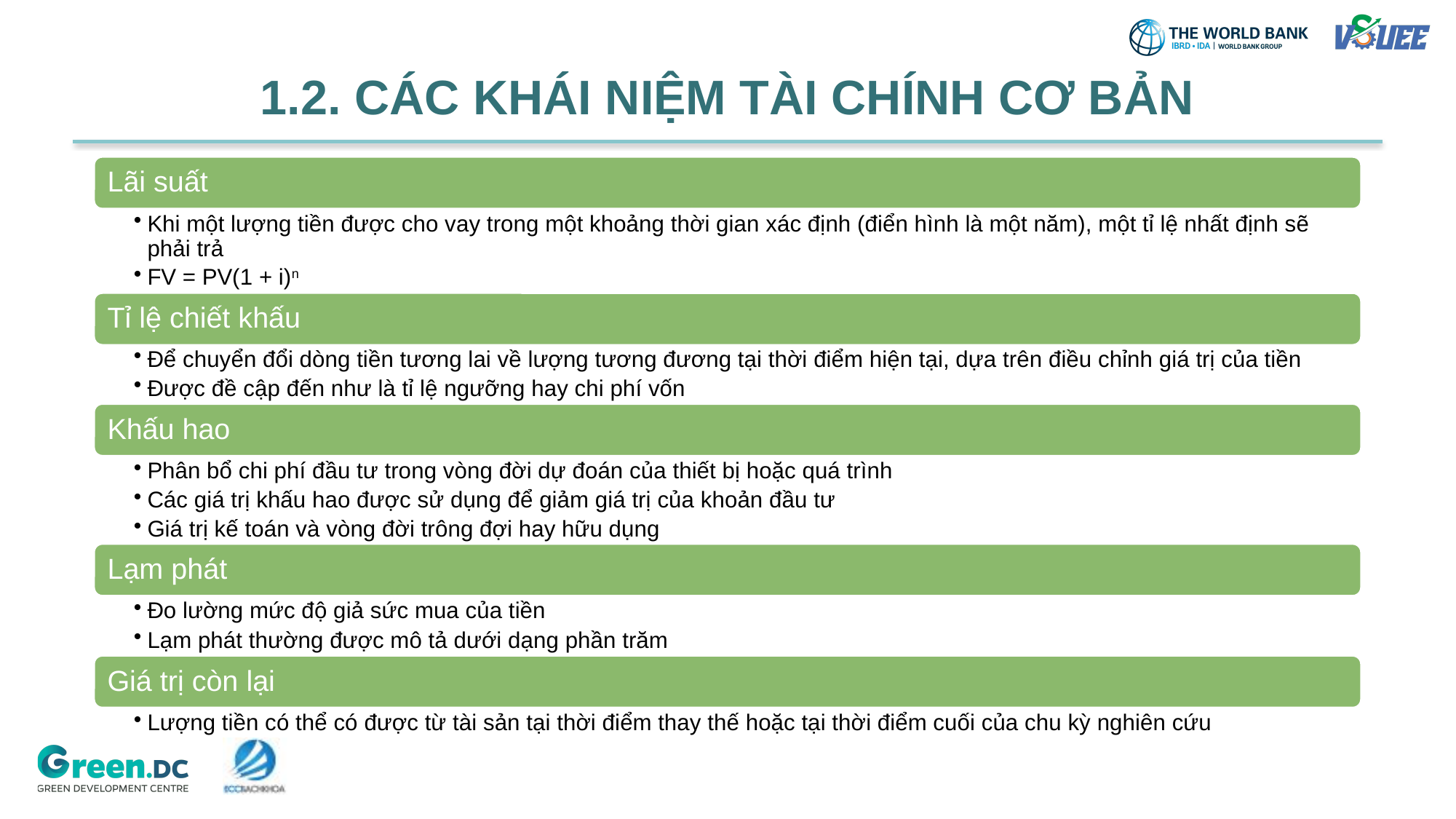

# 1.2. CÁC KHÁI NIỆM TÀI CHÍNH CƠ BẢN
Lãi suất
Khi một lượng tiền được cho vay trong một khoảng thời gian xác định (điển hình là một năm), một tỉ lệ nhất định sẽ phải trả
FV = PV(1 + i)n
Tỉ lệ chiết khấu
Để chuyển đổi dòng tiền tương lai về lượng tương đương tại thời điểm hiện tại, dựa trên điều chỉnh giá trị của tiền
Được đề cập đến như là tỉ lệ ngưỡng hay chi phí vốn
Khấu hao
Phân bổ chi phí đầu tư trong vòng đời dự đoán của thiết bị hoặc quá trình
Các giá trị khấu hao được sử dụng để giảm giá trị của khoản đầu tư
Giá trị kế toán và vòng đời trông đợi hay hữu dụng
Lạm phát
Đo lường mức độ giả sức mua của tiền
Lạm phát thường được mô tả dưới dạng phần trăm
Giá trị còn lại
Lượng tiền có thể có được từ tài sản tại thời điểm thay thế hoặc tại thời điểm cuối của chu kỳ nghiên cứu